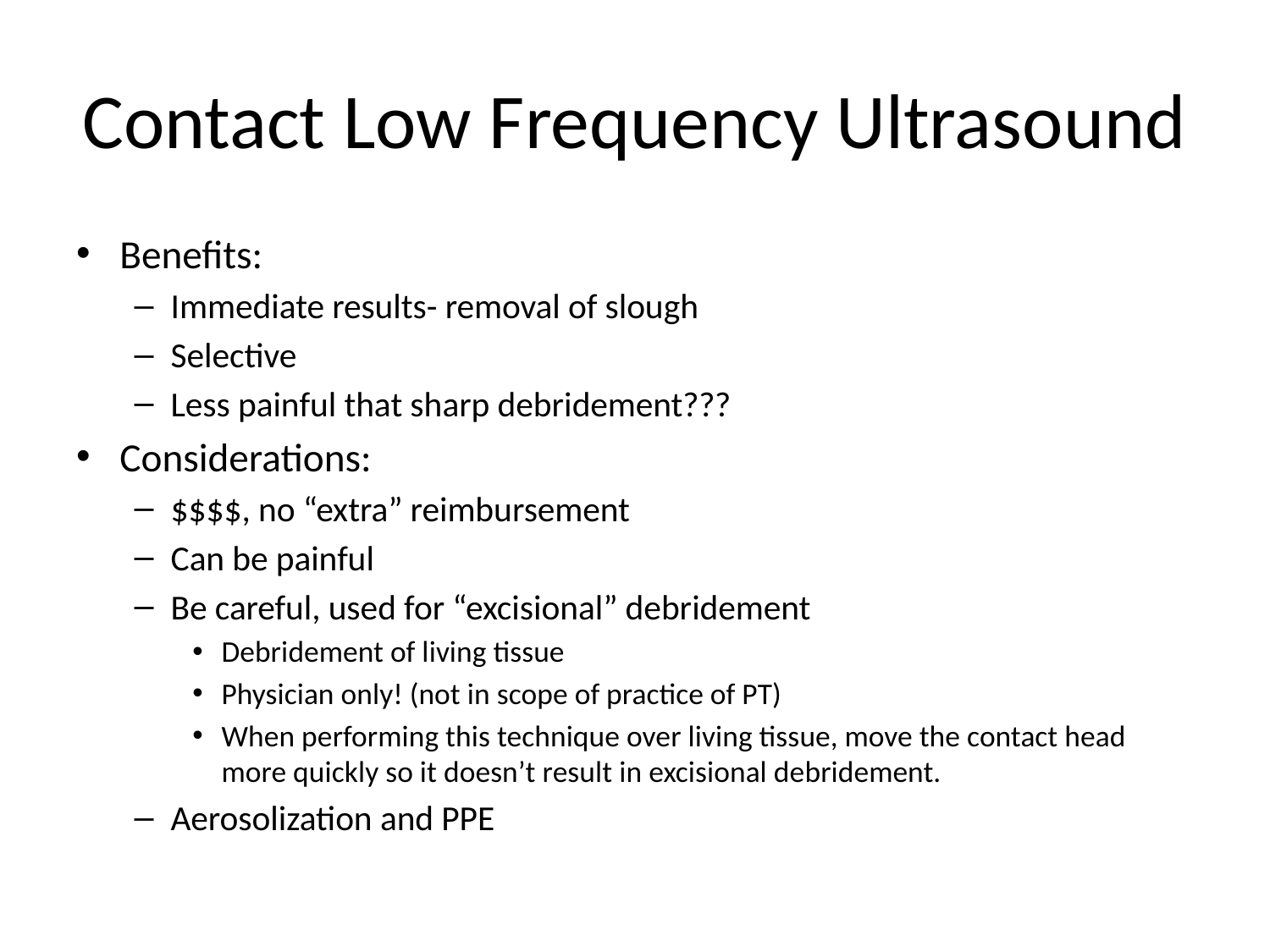

# Contact Low Frequency Ultrasound
Benefits:
Immediate results- removal of slough
Selective
Less painful that sharp debridement???
Considerations:
$$$$, no “extra” reimbursement
Can be painful
Be careful, used for “excisional” debridement
Debridement of living tissue
Physician only! (not in scope of practice of PT)
When performing this technique over living tissue, move the contact head more quickly so it doesn’t result in excisional debridement.
Aerosolization and PPE